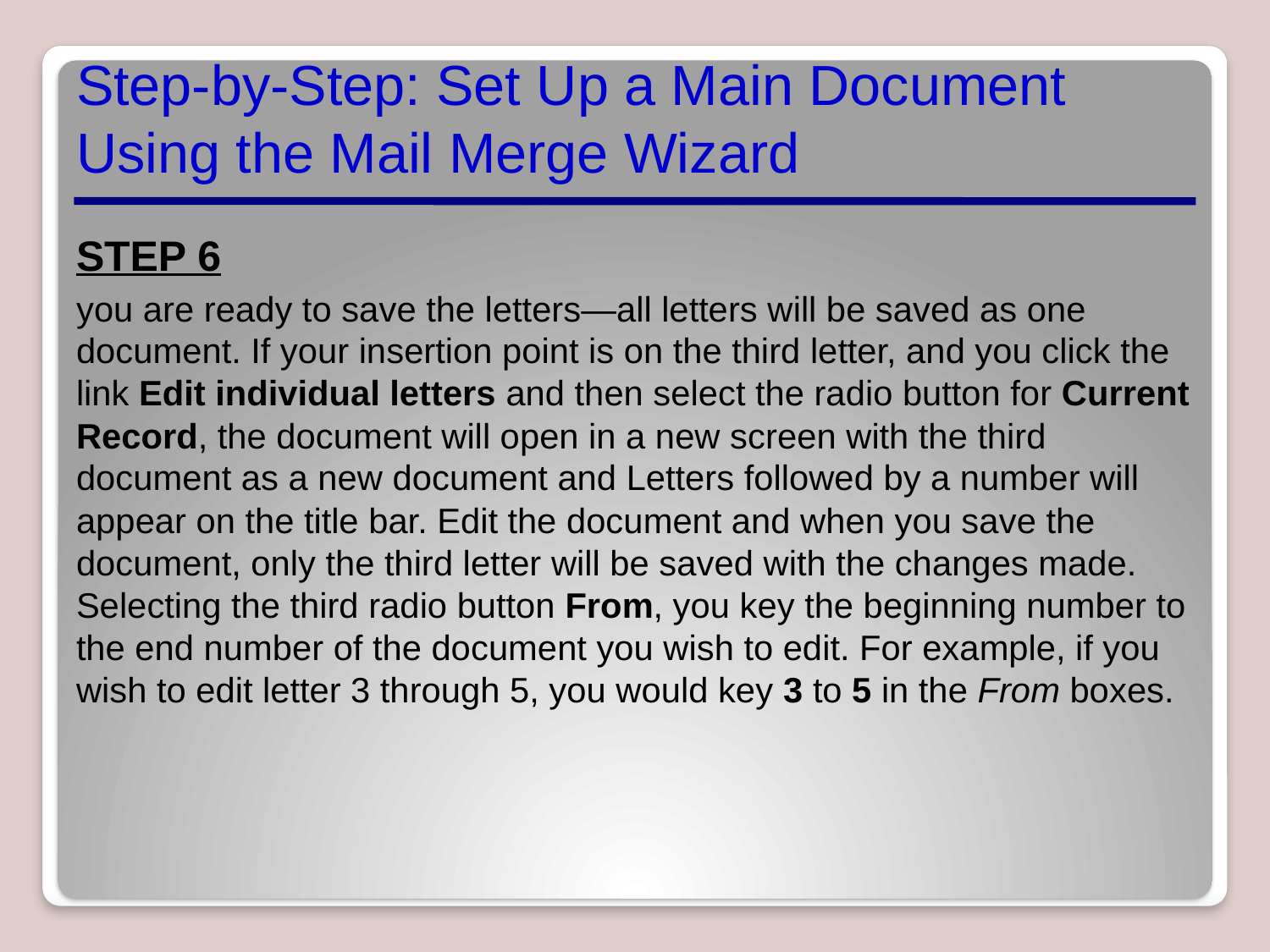

# Step-by-Step: Set Up a Main Document Using the Mail Merge Wizard
STEP 6
you are ready to save the letters—all letters will be saved as one document. If your insertion point is on the third letter, and you click the link Edit individual letters and then select the radio button for Current Record, the document will open in a new screen with the third document as a new document and Letters followed by a number will appear on the title bar. Edit the document and when you save the document, only the third letter will be saved with the changes made. Selecting the third radio button From, you key the beginning number to the end number of the document you wish to edit. For example, if you wish to edit letter 3 through 5, you would key 3 to 5 in the From boxes.